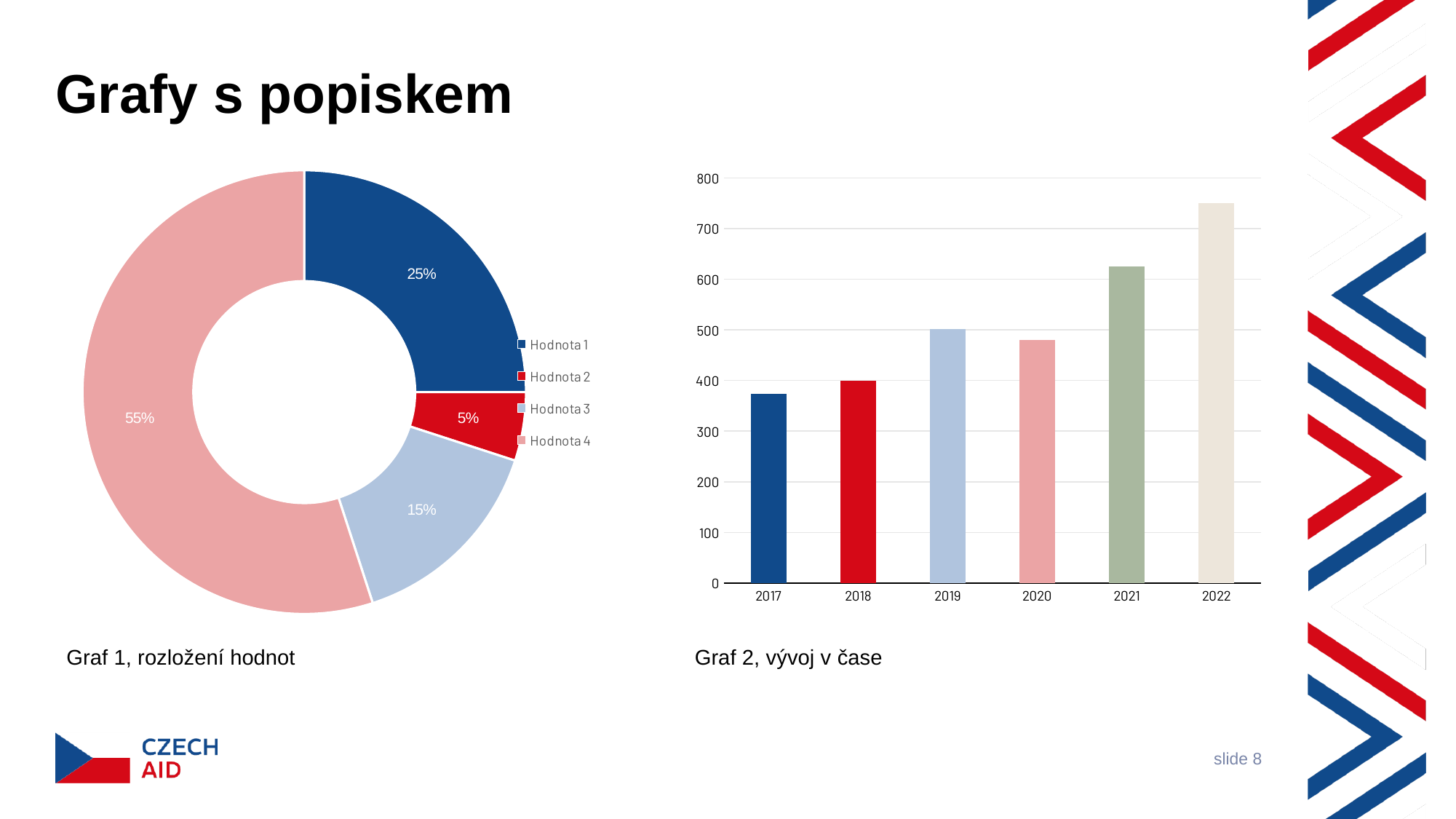

# Grafy s popiskem

### Chart

| Category |  |
|---|---|
| Hodnota 1 | 0.25 |
| Hodnota 2 | 0.05 |
| Hodnota 3 | 0.15 |
| Hodnota 4 | 0.55 |

### Chart

| Category |  |
|---|---|
| 2017 | 374.0 |
| 2018 | 400.0 |
| 2019 | 501.0 |
| 2020 | 480.0 |
| 2021 | 625.0 |
| 2022 | 750.0 |
Graf 1, rozložení hodnot
Graf 2, vývoj v čase
slide 8